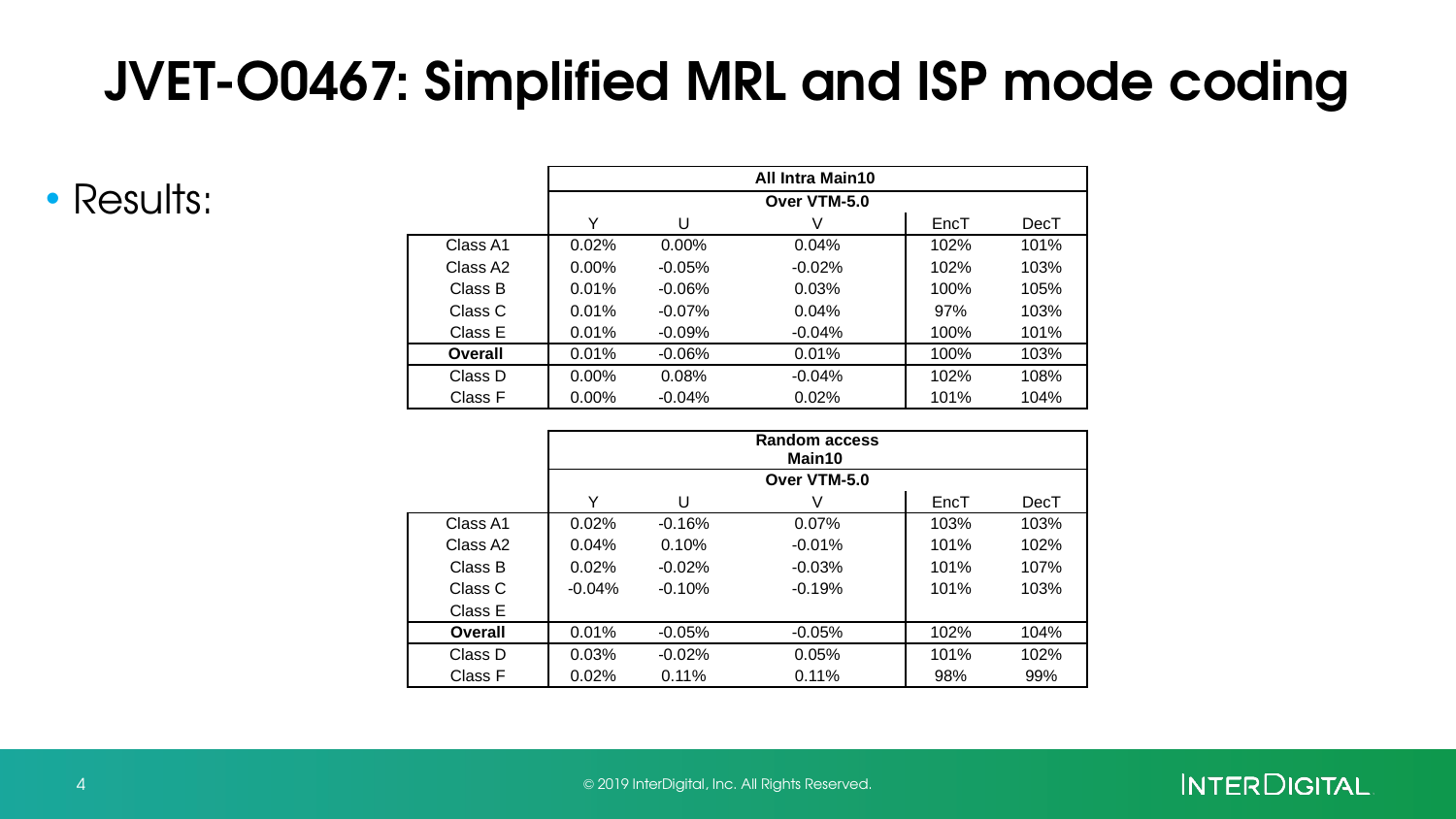

# JVET-O0467: Simplified MRL and ISP mode coding
Results:
|  |  |  | All Intra Main10 |  |  |
| --- | --- | --- | --- | --- | --- |
|  |  |  | Over VTM-5.0 |  |  |
|  | Y | U | V | EncT | DecT |
| Class A1 | 0.02% | 0.00% | 0.04% | 102% | 101% |
| Class A2 | 0.00% | -0.05% | -0.02% | 102% | 103% |
| Class B | 0.01% | -0.06% | 0.03% | 100% | 105% |
| Class C | 0.01% | -0.07% | 0.04% | 97% | 103% |
| Class E | 0.01% | -0.09% | -0.04% | 100% | 101% |
| Overall | 0.01% | -0.06% | 0.01% | 100% | 103% |
| Class D | 0.00% | 0.08% | -0.04% | 102% | 108% |
| Class F | 0.00% | -0.04% | 0.02% | 101% | 104% |
|  |  |  |  |  |  |
|  |  |  | Random access Main10 |  |  |
|  |  |  | Over VTM-5.0 |  |  |
|  | Y | U | V | EncT | DecT |
| Class A1 | 0.02% | -0.16% | 0.07% | 103% | 103% |
| Class A2 | 0.04% | 0.10% | -0.01% | 101% | 102% |
| Class B | 0.02% | -0.02% | -0.03% | 101% | 107% |
| Class C | -0.04% | -0.10% | -0.19% | 101% | 103% |
| Class E |  |  |  |  |  |
| Overall | 0.01% | -0.05% | -0.05% | 102% | 104% |
| Class D | 0.03% | -0.02% | 0.05% | 101% | 102% |
| Class F | 0.02% | 0.11% | 0.11% | 98% | 99% |
4
© 2019 InterDigital, Inc. All Rights Reserved.